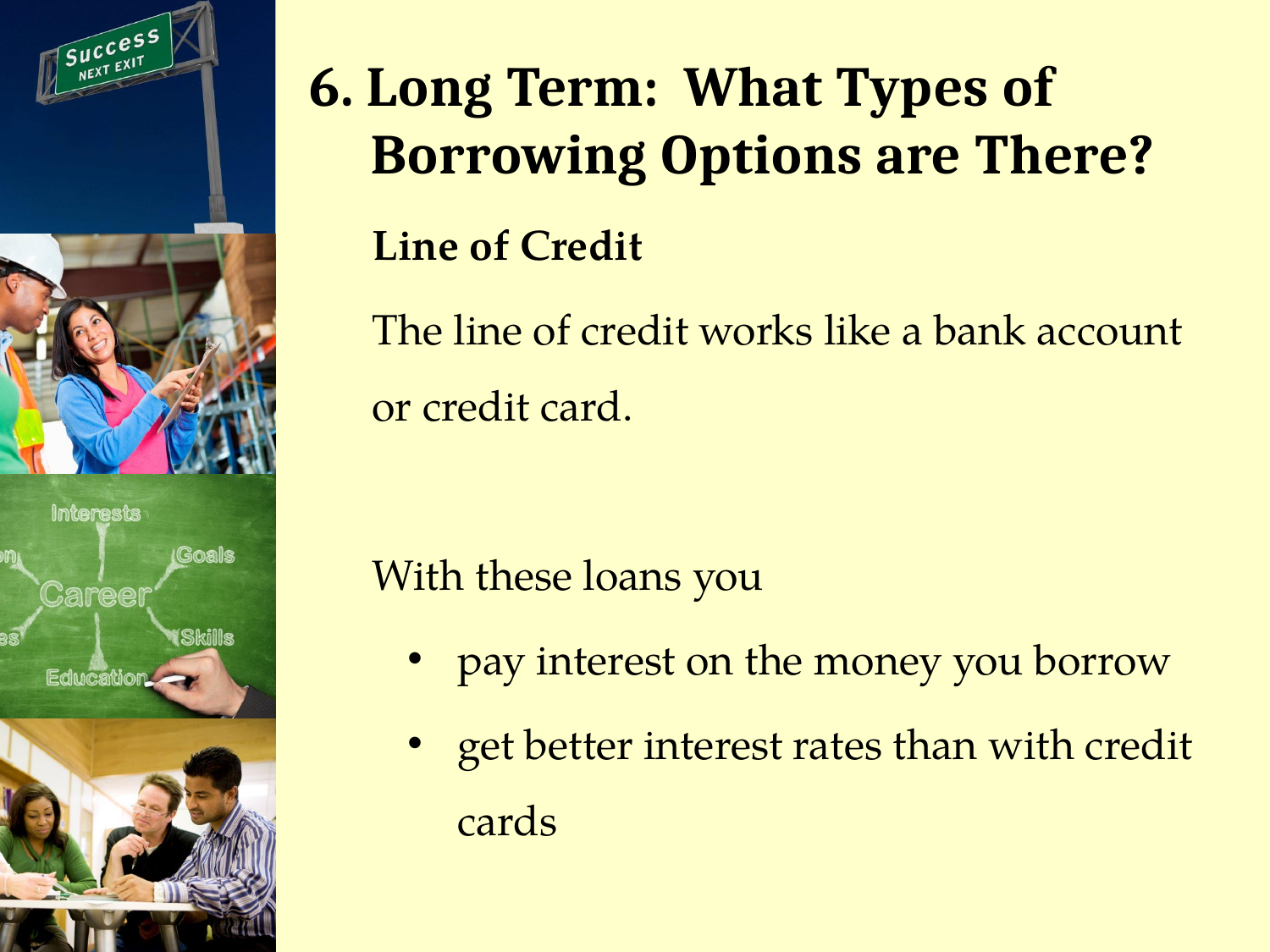

# 6. Long Term:  What Types of  Borrowing Options are There?
Line of Credit
The line of credit works like a bank account or credit card.

With these loans you
pay interest on the money you borrow
get better interest rates than with credit cards